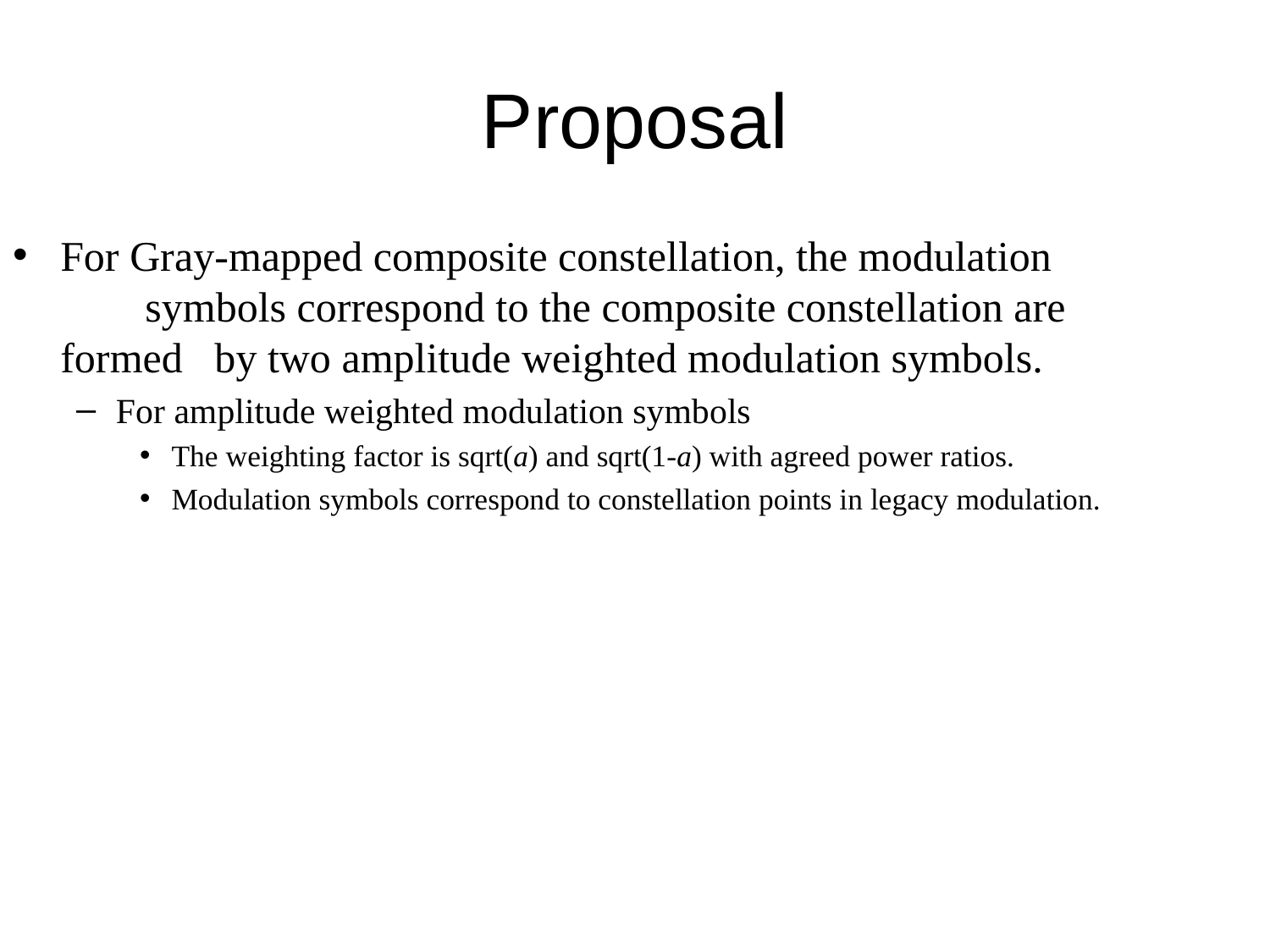

# Proposal
For Gray-mapped composite constellation, the modulation                   symbols correspond to the composite constellation are formed   by two amplitude weighted modulation symbols.
For amplitude weighted modulation symbols
The weighting factor is sqrt(a) and sqrt(1-a) with agreed power ratios.
Modulation symbols correspond to constellation points in legacy modulation.